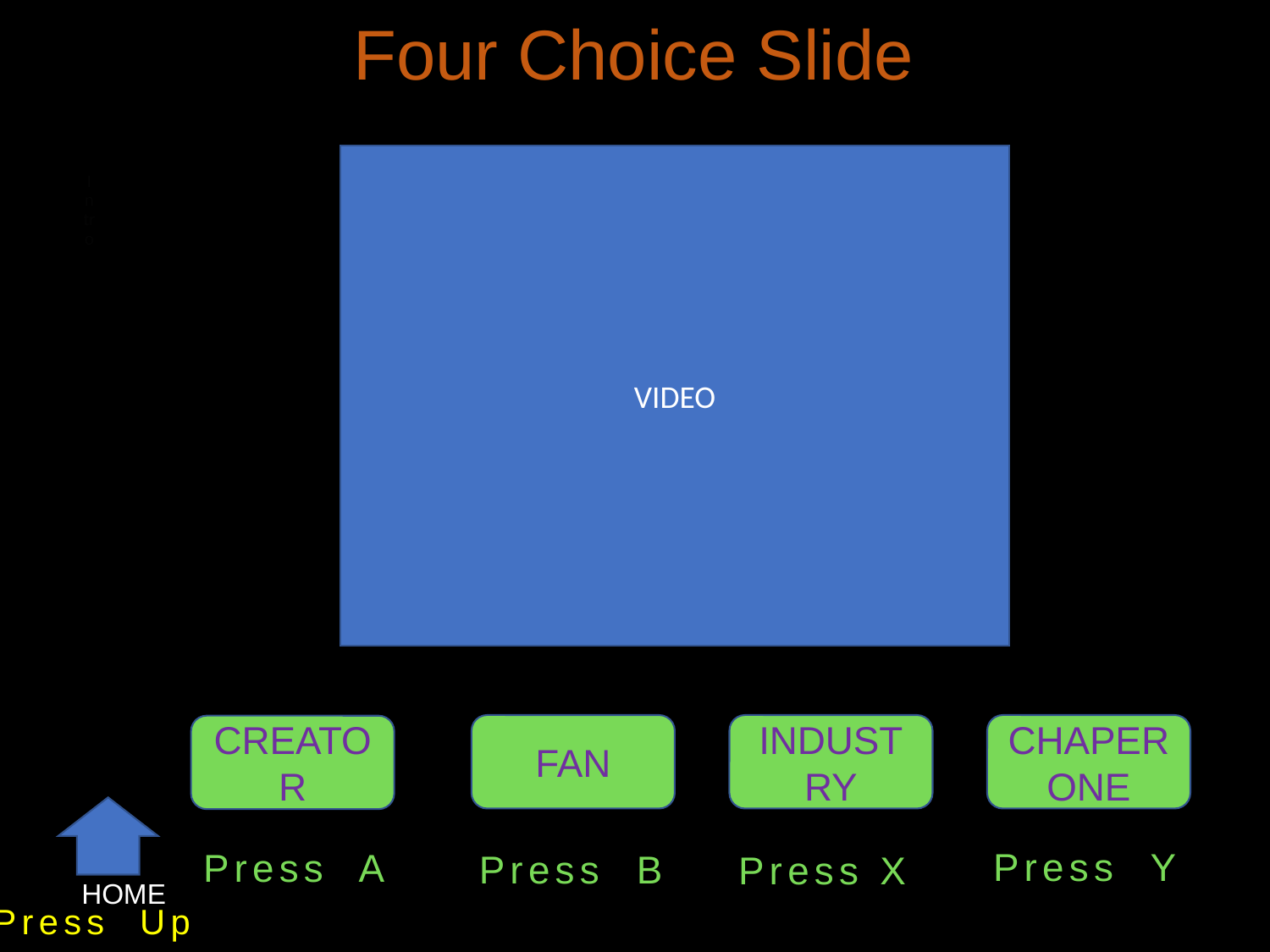

Four Choice Slide
VIDEO
# Intro
CHAPERONE
FAN
INDUSTRY
CREATOR

Press  Y
Press  A
Press  B
Press X
HOME
       Press  Up